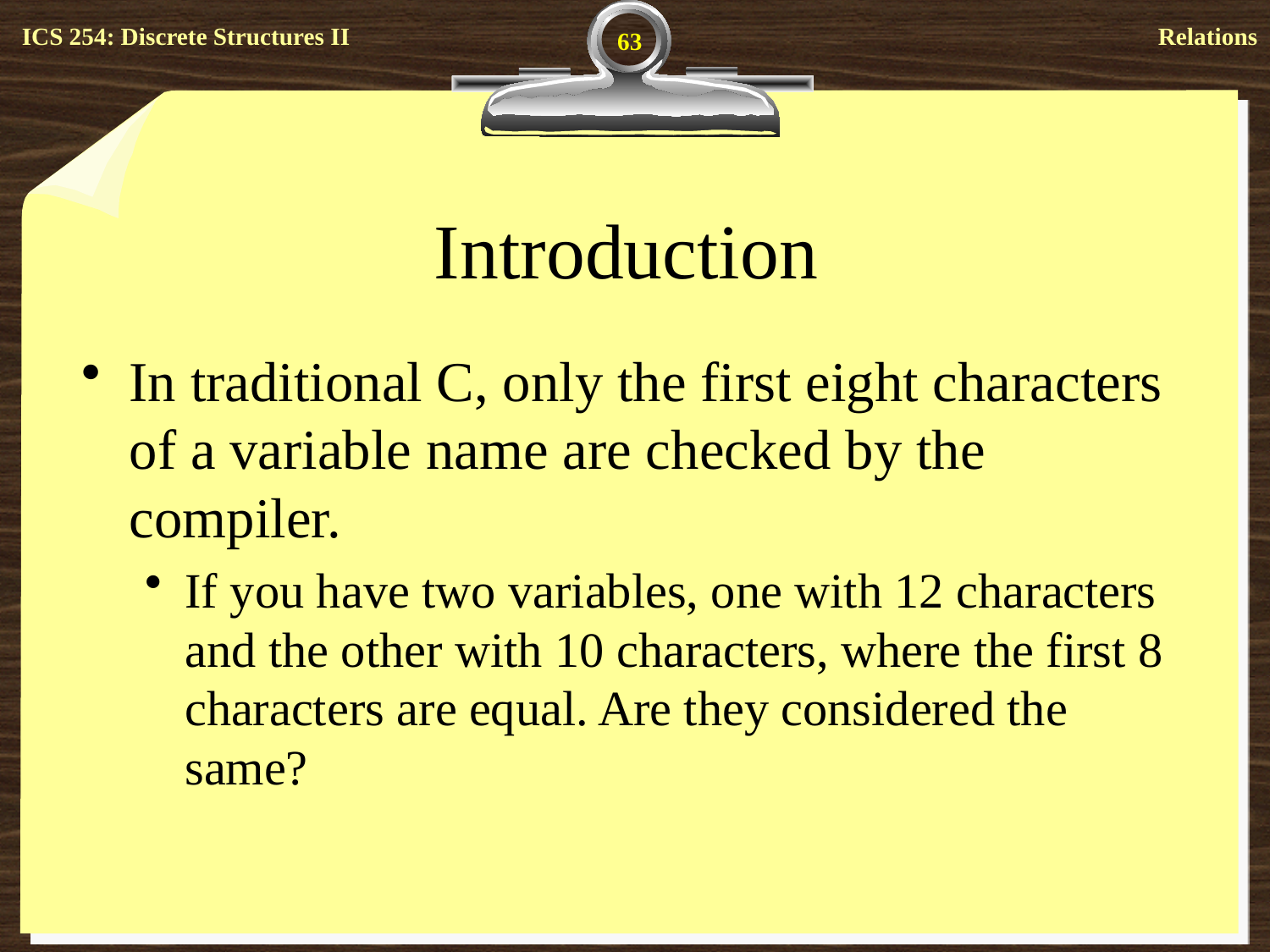

63
# Introduction
In traditional C, only the first eight characters of a variable name are checked by the compiler.
If you have two variables, one with 12 characters and the other with 10 characters, where the first 8 characters are equal. Are they considered the same?